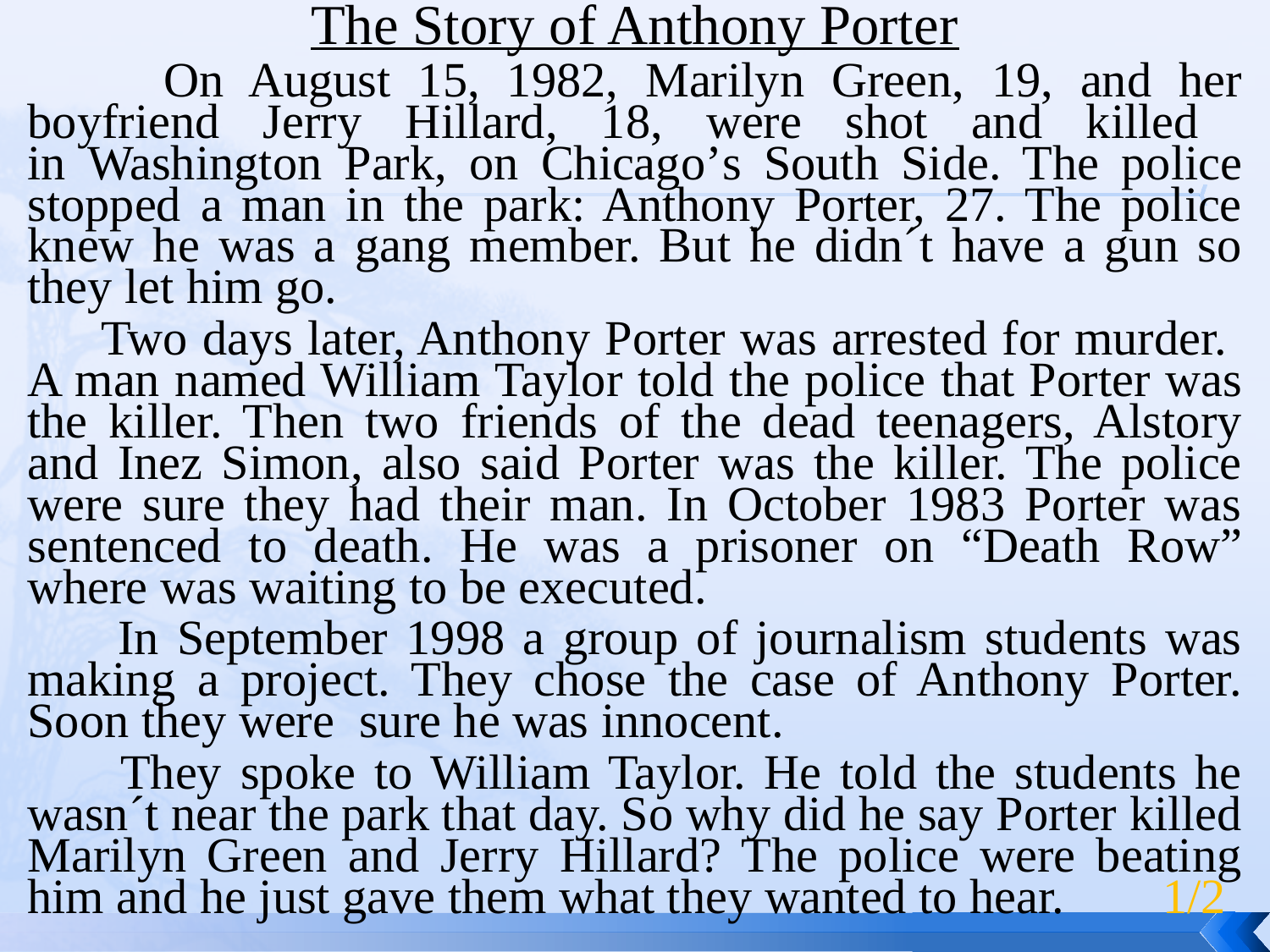

The Story of Anthony Porter
     On August 15, 1982, Marilyn Green, 19, and her boyfriend Jerry Hillard, 18, were shot and killed
in Washington Park, on Chicago’s South Side. The police stopped a man in the park: Anthony Porter, 27. The police knew he was a gang member. But he didn´t have a gun so they let him go.
     Two days later, Anthony Porter was arrested for murder.
A man named William Taylor told the police that Porter was the killer. Then two friends of the dead teenagers, Alstory and Inez Simon, also said Porter was the killer. The police were sure they had their man. In October 1983 Porter was sentenced to death. He was a prisoner on “Death Row” where was waiting to be executed.
     In September 1998 a group of journalism students was making a project. They chose the case of Anthony Porter. Soon they were  sure he was innocent.
     They spoke to William Taylor. He told the students he wasn´t near the park that day. So why did he say Porter killed Marilyn Green and Jerry Hillard? The police were beating him and he just gave them what they wanted to hear.        1/2